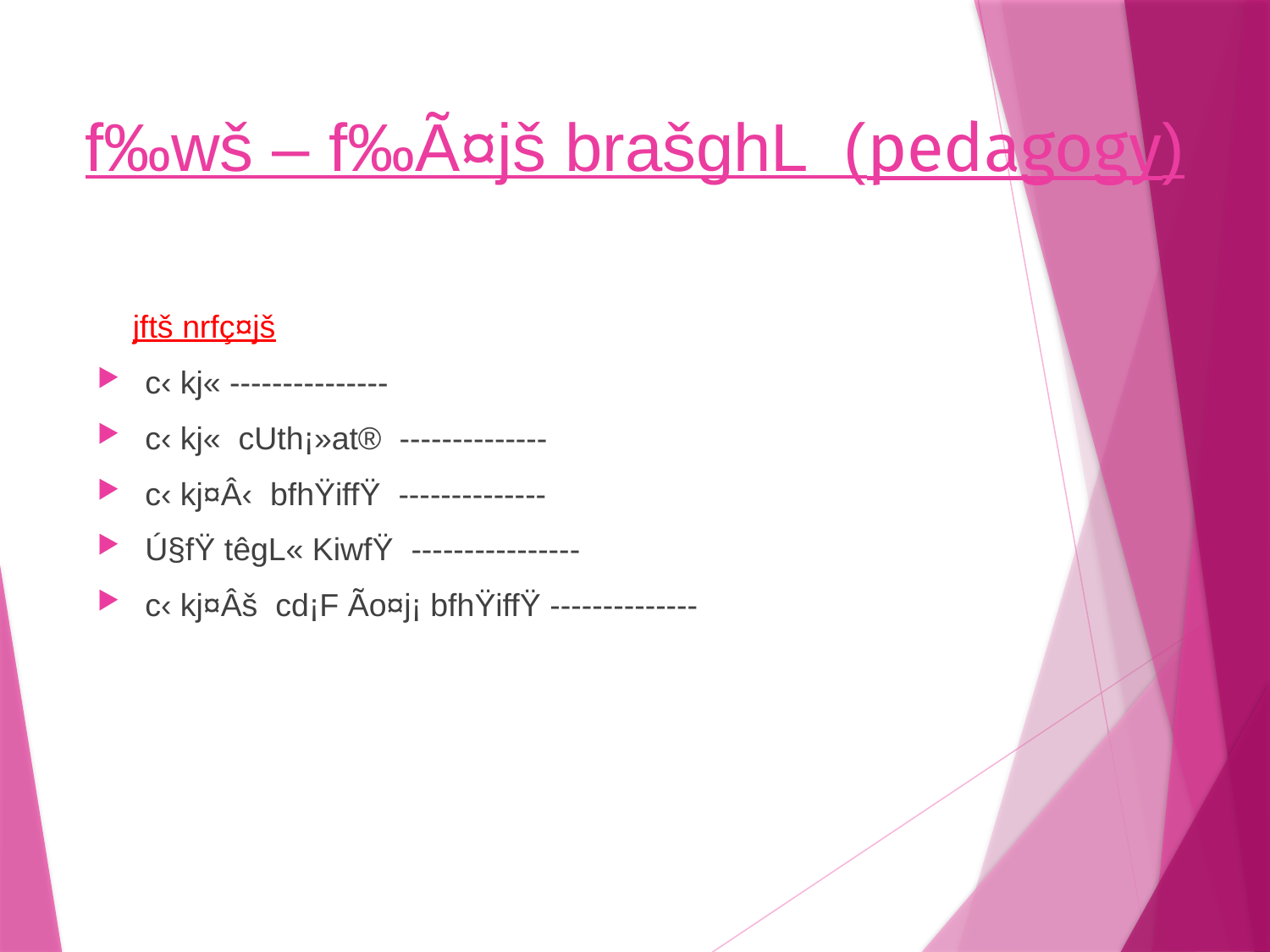

# f‰wš – f‰Ã¤jš brašghL  (pedagogy)
    jftš nrfç¤jš
c‹ kj« ---------------
c‹ kj«  cUth¡»at®  --------------
c‹ kj¤Â‹  bfhŸiffŸ  --------------
Ú§fŸ têgL« KiwfŸ  ----------------
c‹ kj¤Âš  cd¡F Ão¤j¡ bfhŸiffŸ --------------